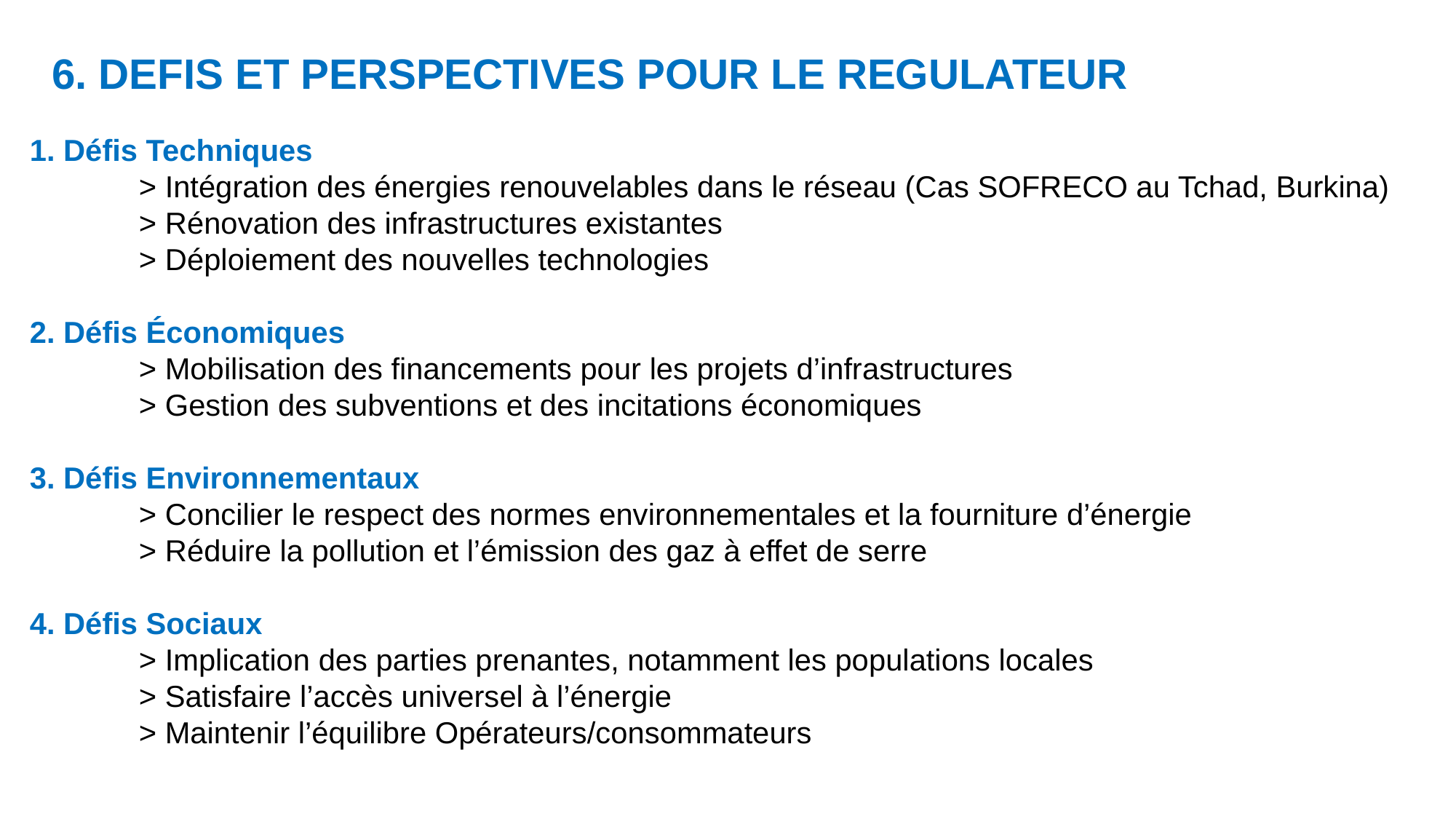

6. DEFIS ET PERSPECTIVES POUR LE REGULATEUR
1. Défis Techniques
	> Intégration des énergies renouvelables dans le réseau (Cas SOFRECO au Tchad, Burkina)
	> Rénovation des infrastructures existantes
	> Déploiement des nouvelles technologies

2. Défis Économiques
	> Mobilisation des financements pour les projets d’infrastructures
	> Gestion des subventions et des incitations économiques

3. Défis Environnementaux
	> Concilier le respect des normes environnementales et la fourniture d’énergie
	> Réduire la pollution et l’émission des gaz à effet de serre

4. Défis Sociaux
	> Implication des parties prenantes, notamment les populations locales
	> Satisfaire l’accès universel à l’énergie
	> Maintenir l’équilibre Opérateurs/consommateurs